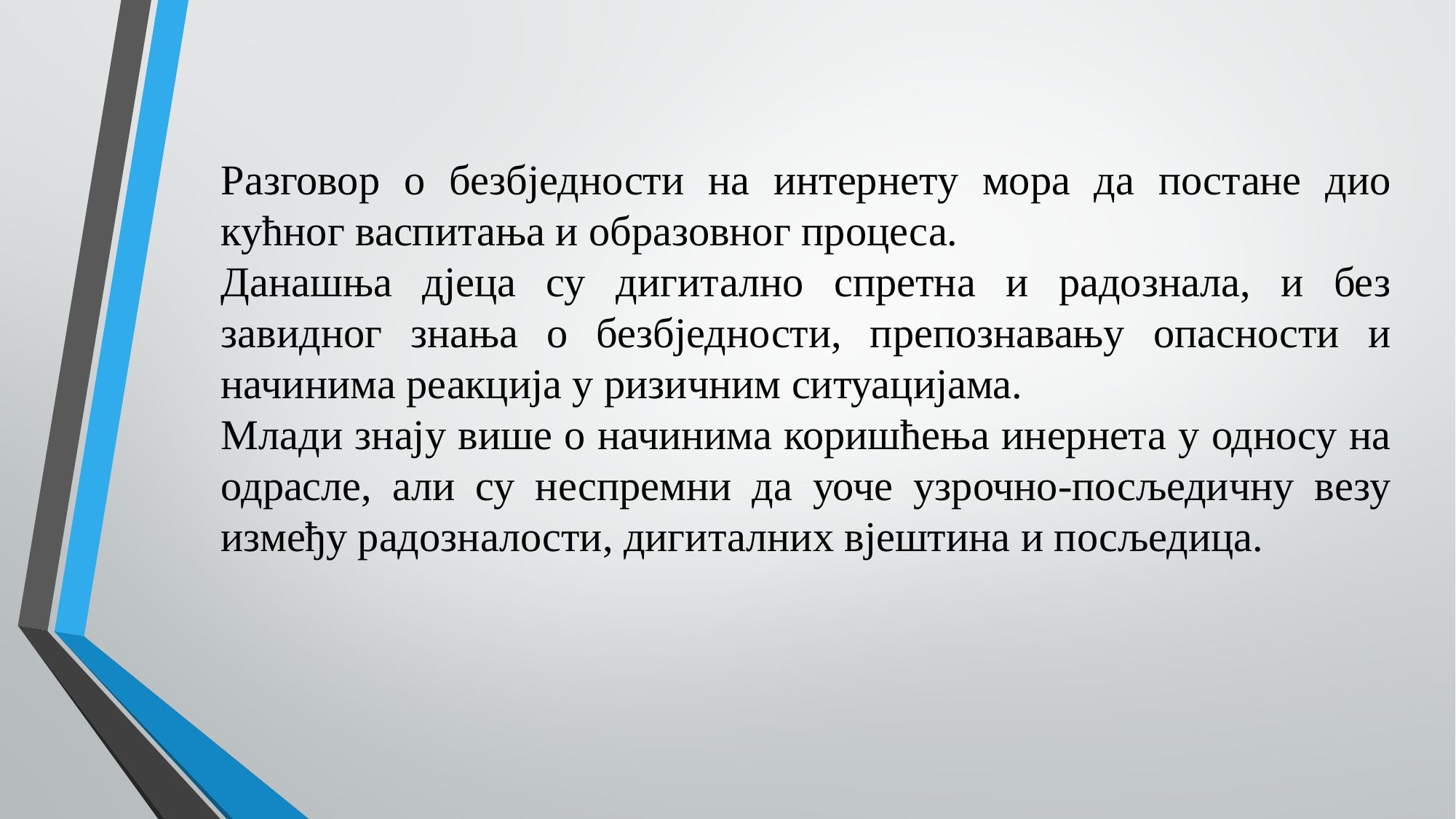

Разговор о безбједности на интернету мора да постане дио кућног васпитања и образовног процеса.
Данашња дјеца су дигитално спретна и радознала, и без завидног знања о безбједности, препознавању опасности и начинима реакција у ризичним ситуацијама.
Млади знају више о начинима коришћења инернета у односу на одрасле, али су неспремни да уоче узрочно-посљедичну везу између радозналости, дигиталних вјештина и посљедица.